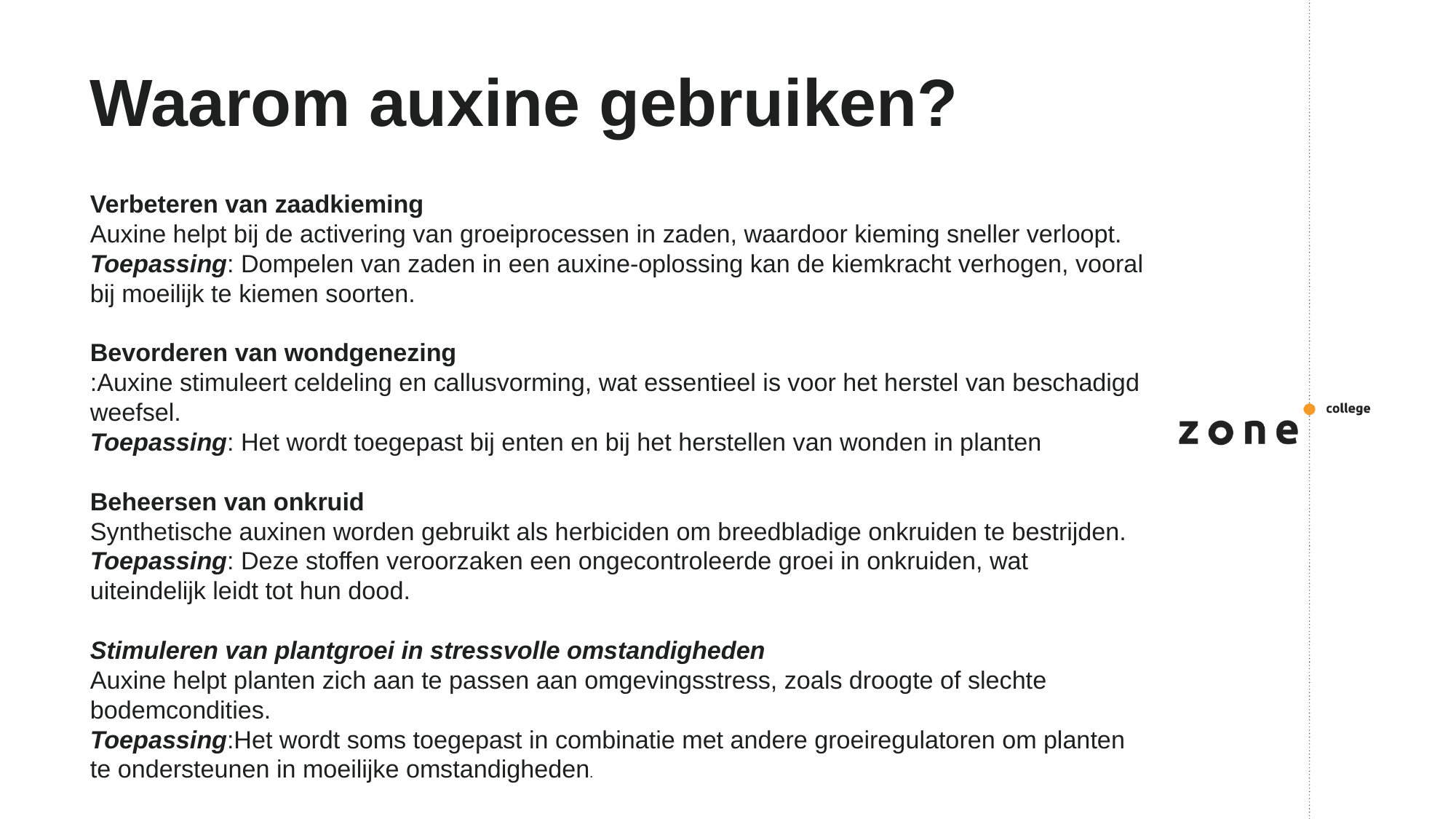

# Waarom auxine gebruiken?
Verbeteren van zaadkieming
Auxine helpt bij de activering van groeiprocessen in zaden, waardoor kieming sneller verloopt.
Toepassing: Dompelen van zaden in een auxine-oplossing kan de kiemkracht verhogen, vooral bij moeilijk te kiemen soorten.

Bevorderen van wondgenezing
:Auxine stimuleert celdeling en callusvorming, wat essentieel is voor het herstel van beschadigd weefsel.
Toepassing: Het wordt toegepast bij enten en bij het herstellen van wonden in planten

Beheersen van onkruid
Synthetische auxinen worden gebruikt als herbiciden om breedbladige onkruiden te bestrijden.
Toepassing: Deze stoffen veroorzaken een ongecontroleerde groei in onkruiden, wat uiteindelijk leidt tot hun dood.

Stimuleren van plantgroei in stressvolle omstandigheden
Auxine helpt planten zich aan te passen aan omgevingsstress, zoals droogte of slechte bodemcondities.
Toepassing:Het wordt soms toegepast in combinatie met andere groeiregulatoren om planten te ondersteunen in moeilijke omstandigheden.